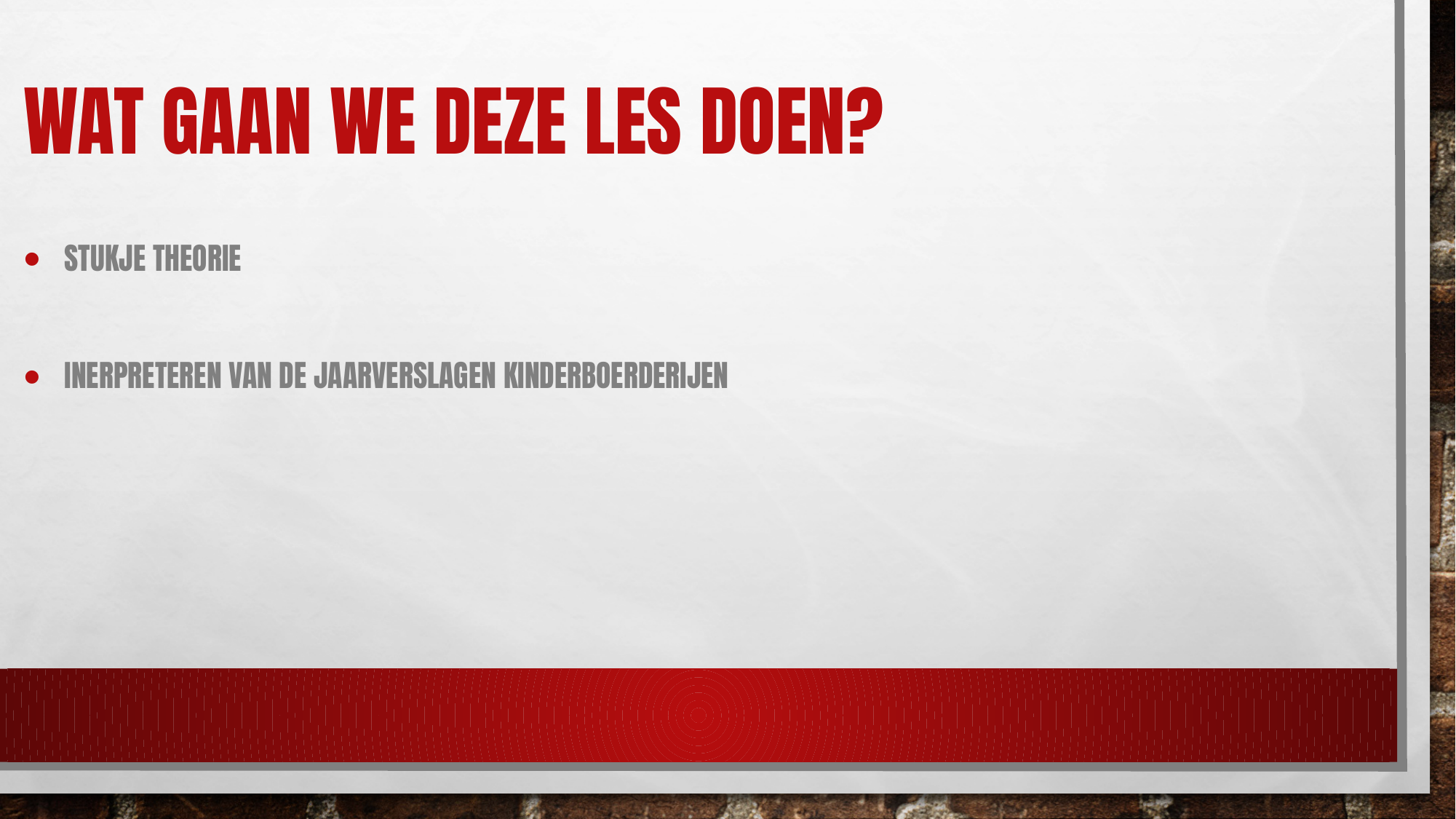

# Wat gaan we deze les doen?

Stukje theorie

Inerpreteren van de jaarverslagen kinderboerderijen